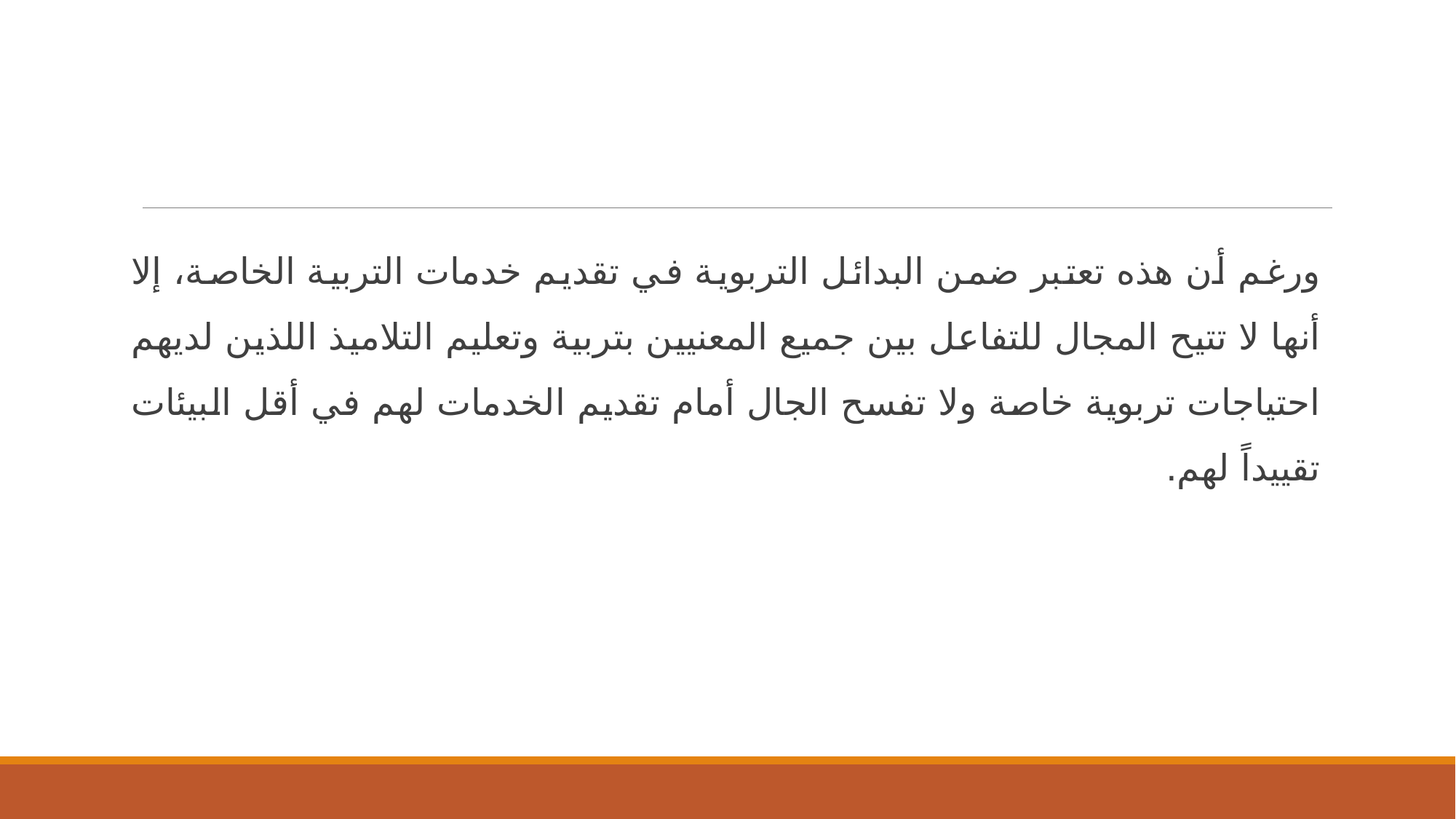

ورغم أن هذه تعتبر ضمن البدائل التربوية في تقديم خدمات التربية الخاصة، إلا أنها لا تتيح المجال للتفاعل بين جميع المعنيين بتربية وتعليم التلاميذ اللذين لديهم احتياجات تربوية خاصة ولا تفسح الجال أمام تقديم الخدمات لهم في أقل البيئات تقييداً لهم.